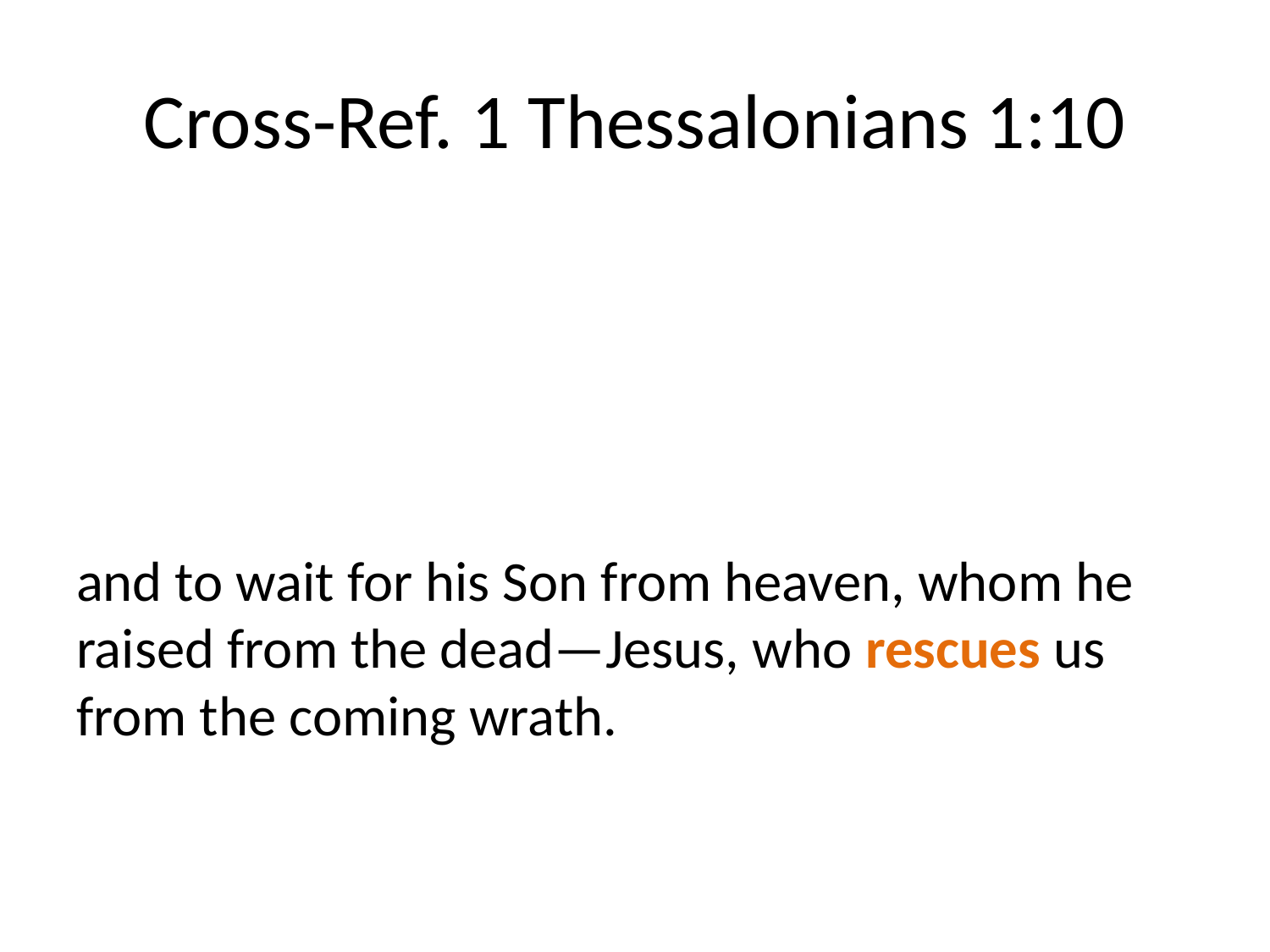

# Cross-Ref. 1 Thessalonians 1:10

and to wait for his Son from heaven, whom he raised from the dead—Jesus, who rescues us from the coming wrath.